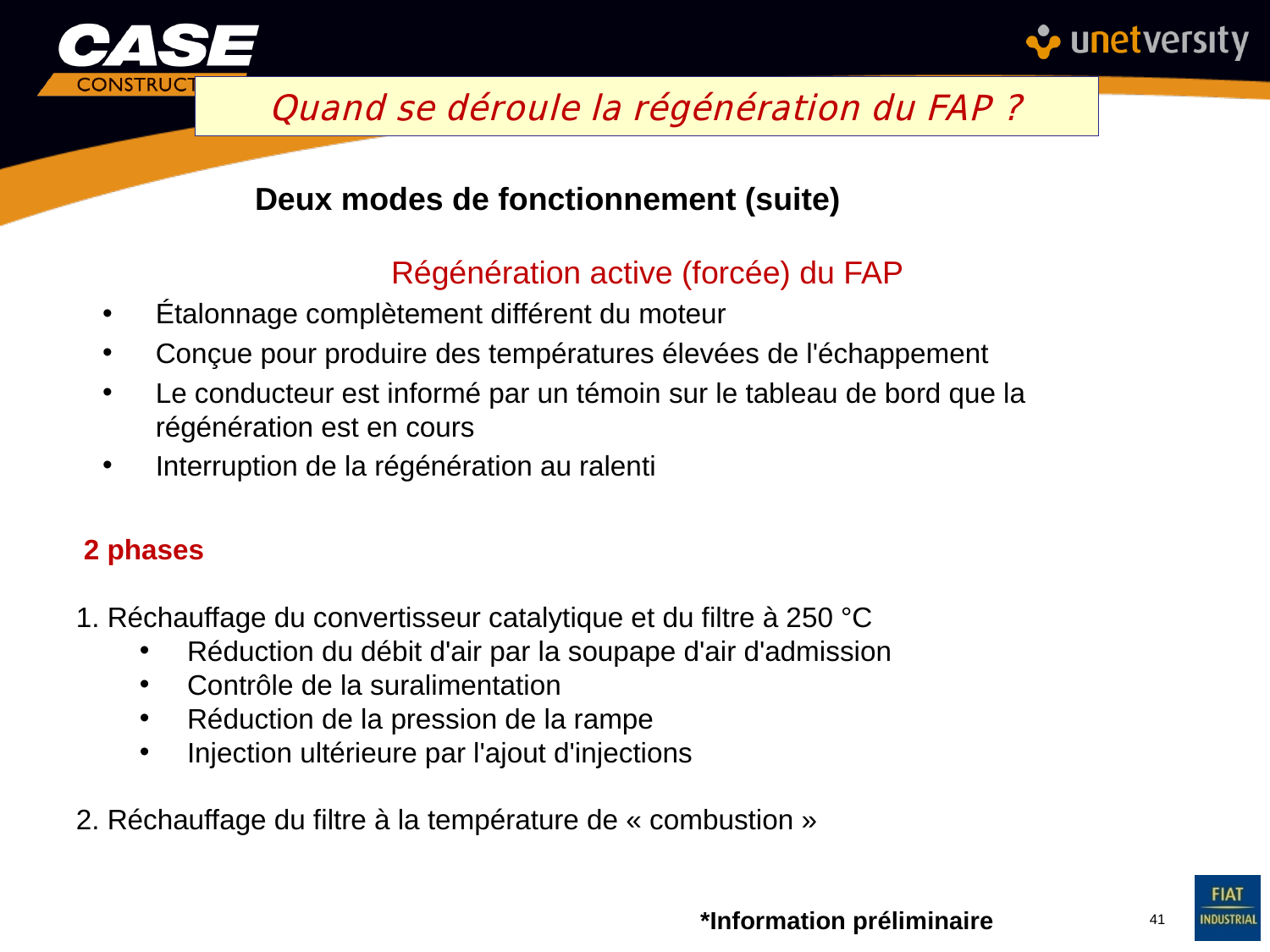

Quand se déroule la régénération du FAP ?
# Deux modes de fonctionnement (suite)
Régénération active (forcée) du FAP
Étalonnage complètement différent du moteur
Conçue pour produire des températures élevées de l'échappement
Le conducteur est informé par un témoin sur le tableau de bord que la régénération est en cours
Interruption de la régénération au ralenti
 2 phases

1. Réchauffage du convertisseur catalytique et du filtre à 250 °C
Réduction du débit d'air par la soupape d'air d'admission
Contrôle de la suralimentation
Réduction de la pression de la rampe
Injection ultérieure par l'ajout d'injections

2. Réchauffage du filtre à la température de « combustion »
*Information préliminaire